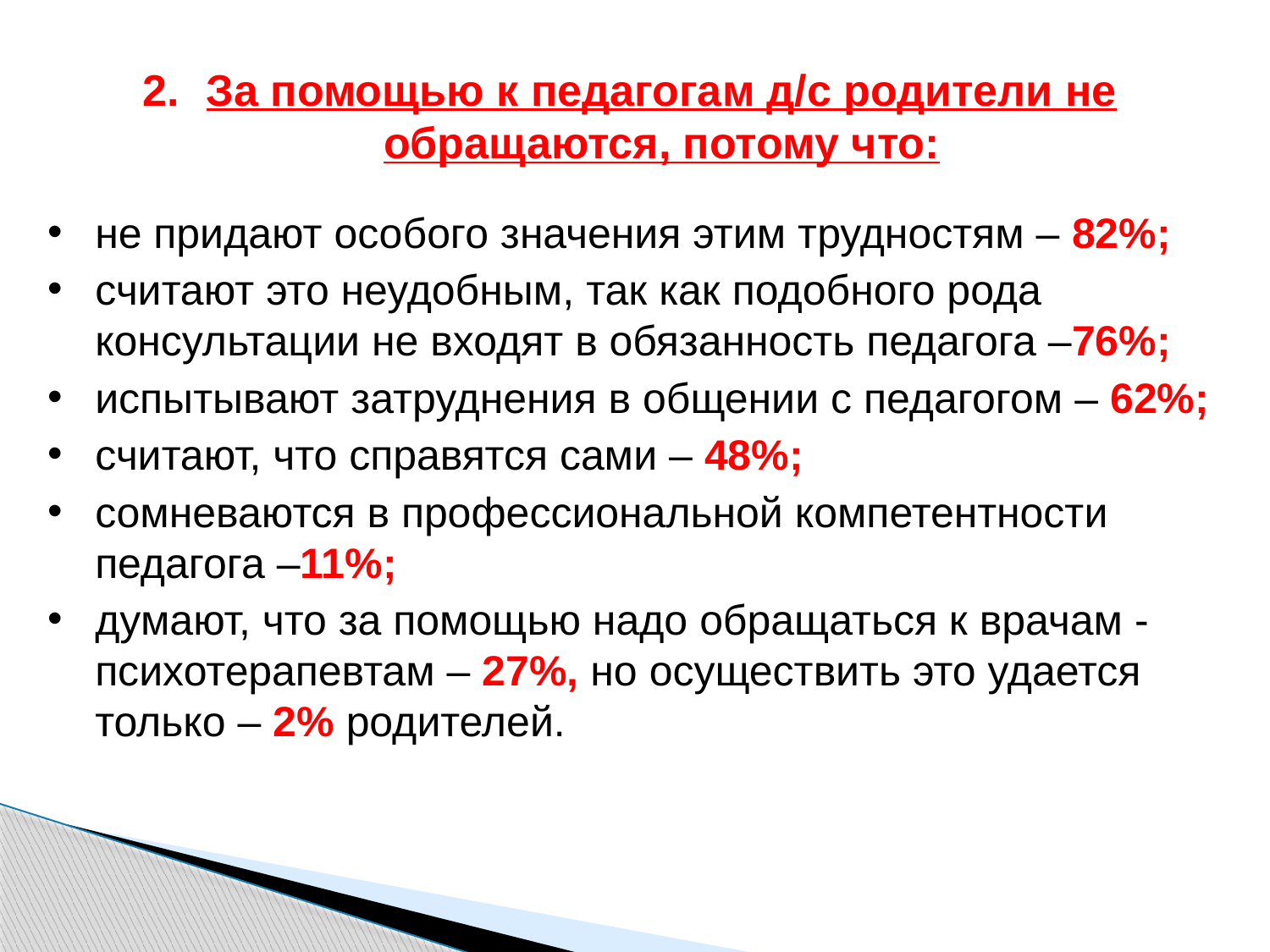

За помощью к педагогам д/с родители не обращаются, потому что:

не придают особого значения этим трудностям – 82%;

считают это неудобным, так как подобного рода консультации не входят в обязанность педагога –76%;

испытывают затруднения в общении с педагогом – 62%;

считают, что справятся сами – 48%;

сомневаются в профессиональной компетентности  педагога –11%;

думают, что за помощью надо обращаться к врачам - психотерапевтам – 27%, но осуществить это удается  только – 2% родителей.